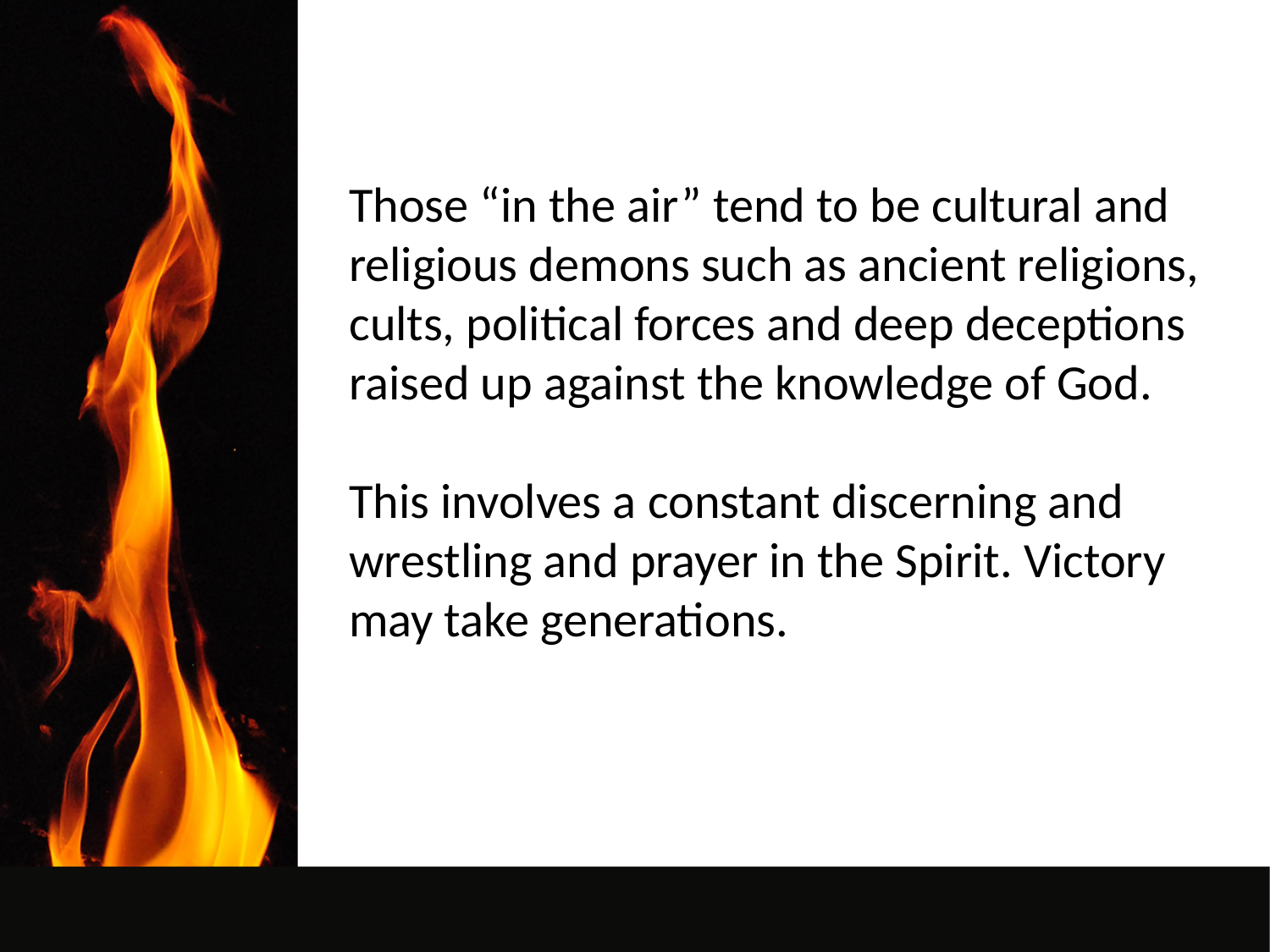

Those “in the air” tend to be cultural and religious demons such as ancient religions, cults, political forces and deep deceptions raised up against the knowledge of God.
This involves a constant discerning and wrestling and prayer in the Spirit. Victory may take generations.